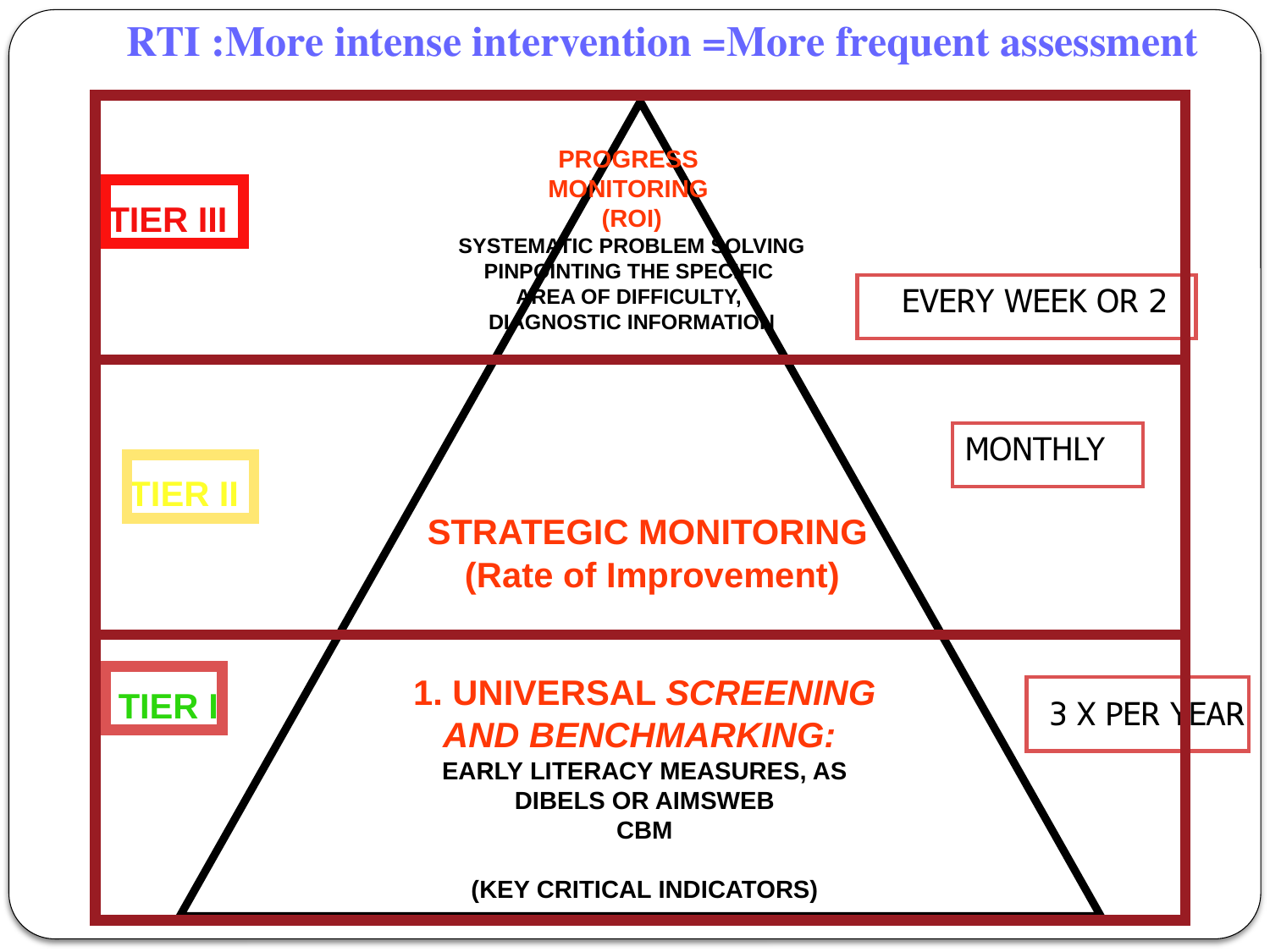

RTI :More intense intervention =More frequent assessment

PROGRESS
MONITORING
(ROI)
SYSTEMATIC PROBLEM SOLVING
PINPOINTING THE SPECIFIC
AREA OF DIFFICULTY,
DIAGNOSTIC INFORMATION

TIER III

EVERY WEEK OR 2

MONTHLY

STRATEGIC MONITORING
(Rate of Improvement)

TIER II

1. UNIVERSAL SCREENING
AND BENCHMARKING:
EARLY LITERACY MEASURES, AS
DIBELS OR AIMSWEB
CBM

(KEY CRITICAL INDICATORS)

TIER I

3 X PER YEAR